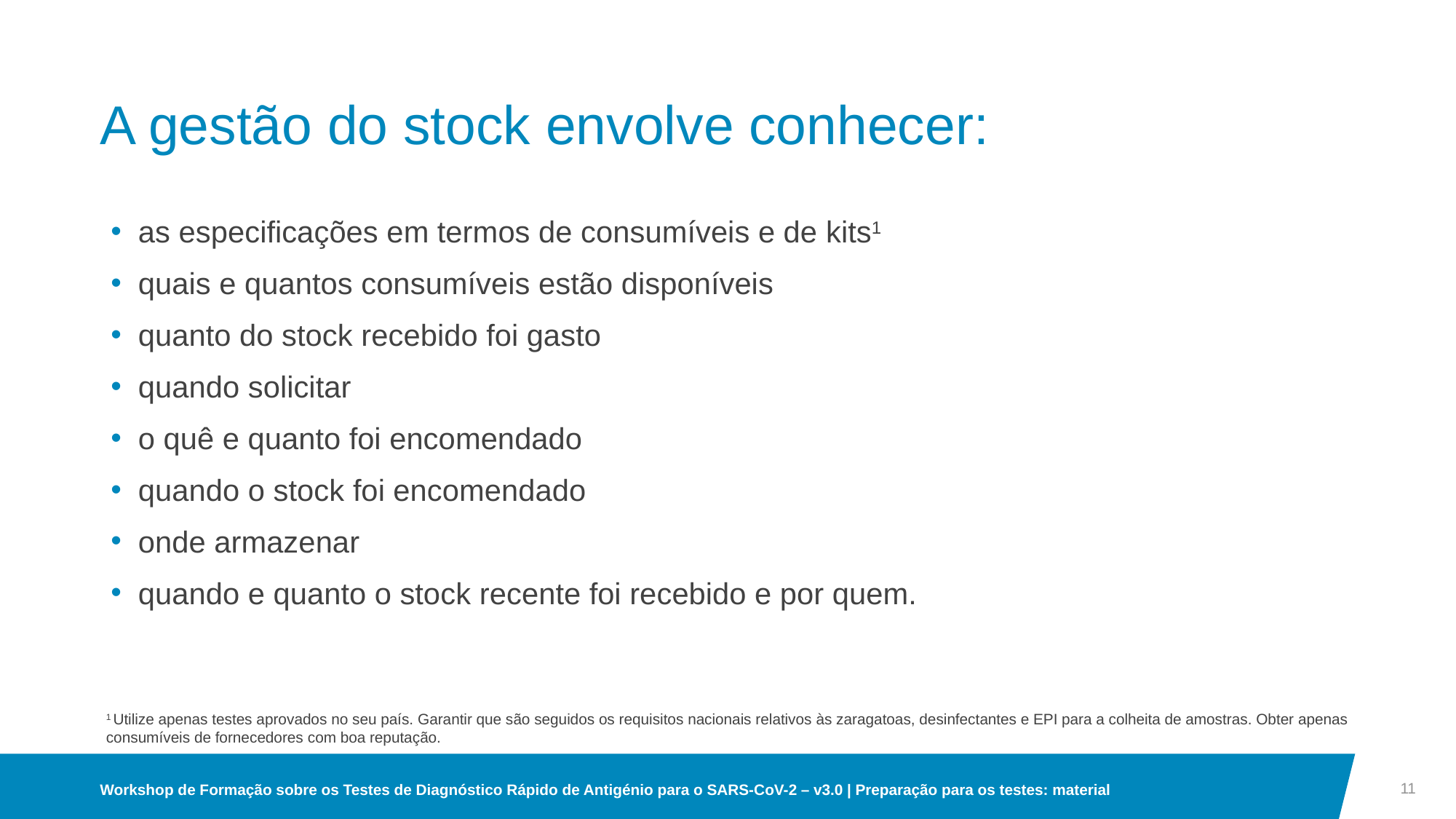

# A gestão do stock envolve conhecer:
as especificações em termos de consumíveis e de kits1
quais e quantos consumíveis estão disponíveis
quanto do stock recebido foi gasto
quando solicitar
o quê e quanto foi encomendado
quando o stock foi encomendado
onde armazenar
quando e quanto o stock recente foi recebido e por quem.

1 Utilize apenas testes aprovados no seu país. Garantir que são seguidos os requisitos nacionais relativos às zaragatoas, desinfectantes e EPI para a colheita de amostras. Obter apenas consumíveis de fornecedores com boa reputação.
11
Workshop de Formação sobre os Testes de Diagnóstico Rápido de Antigénio para o SARS-CoV-2 – v3.0 | Preparação para os testes: material